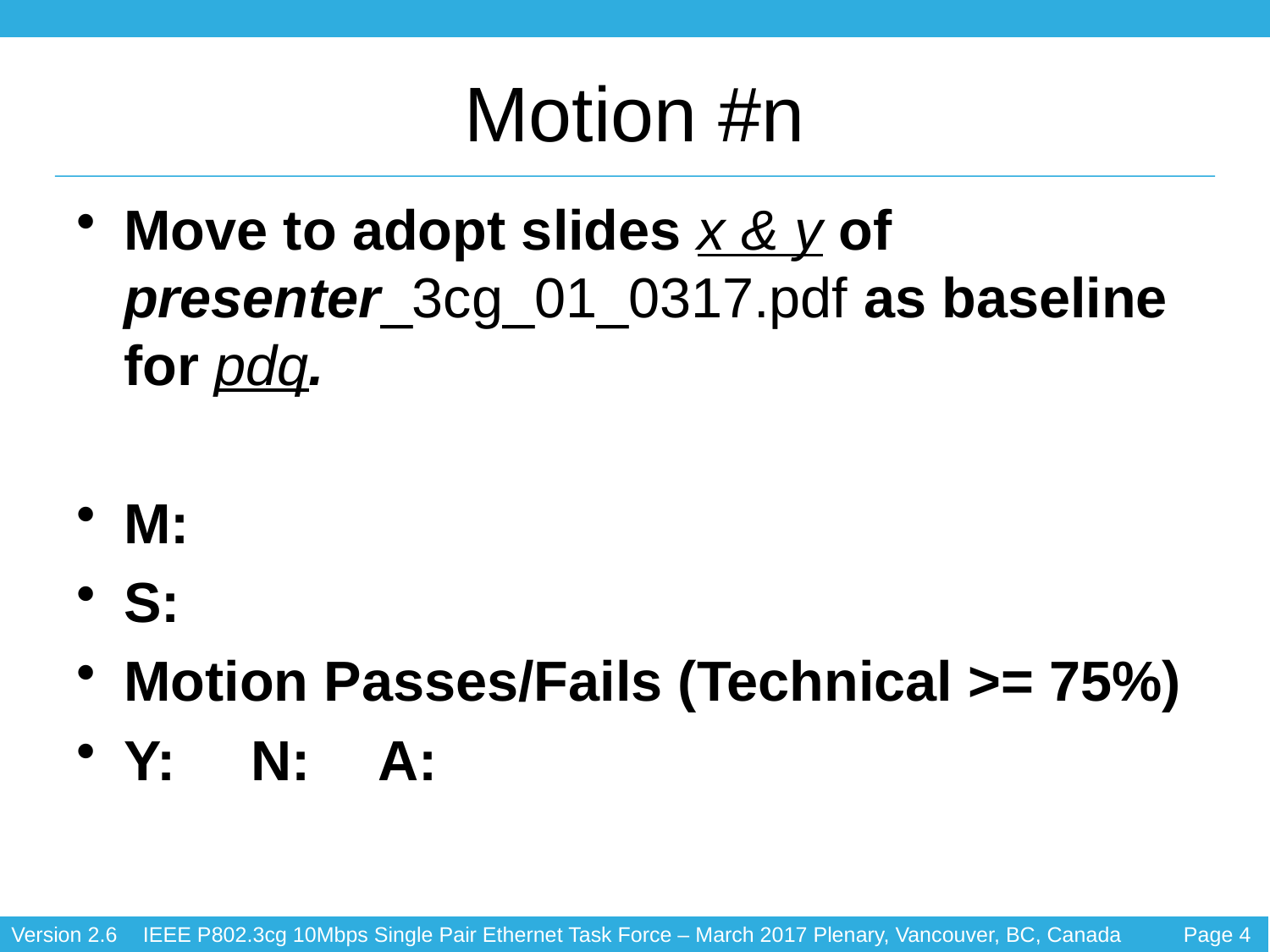

# Motion #n
Move to adopt slides x & y of presenter_3cg_01_0317.pdf as baseline for pdq.

M:
S:
Motion Passes/Fails (Technical >= 75%)
Y:	N:	A: